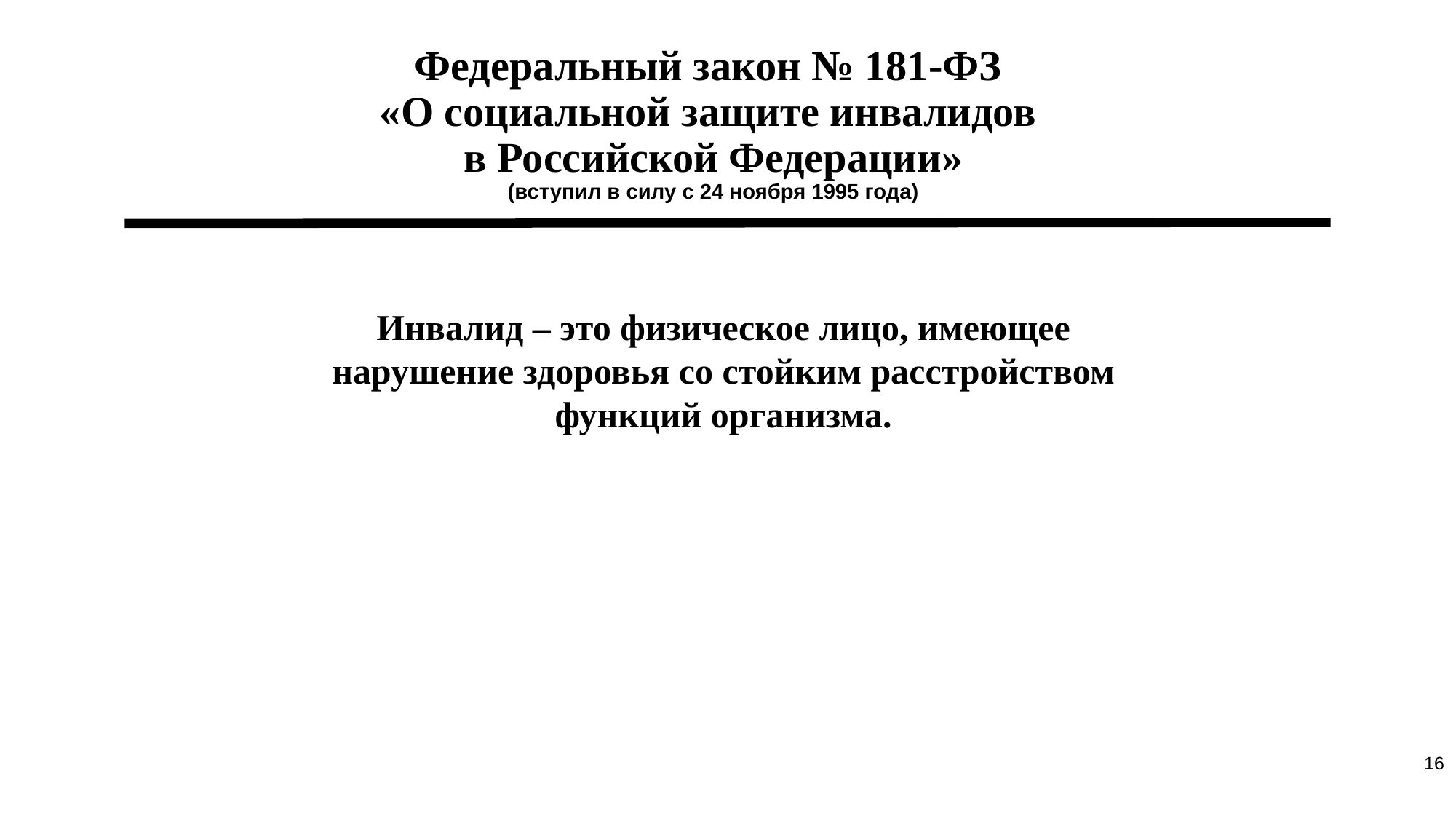

# Федеральный закон № 181-ФЗ «О социальной защите инвалидов в Российской Федерации» (вступил в силу с 24 ноября 1995 года)
Инвалид – это физическое лицо, имеющее нарушение здоровья со стойким расстройством функций организма.

16